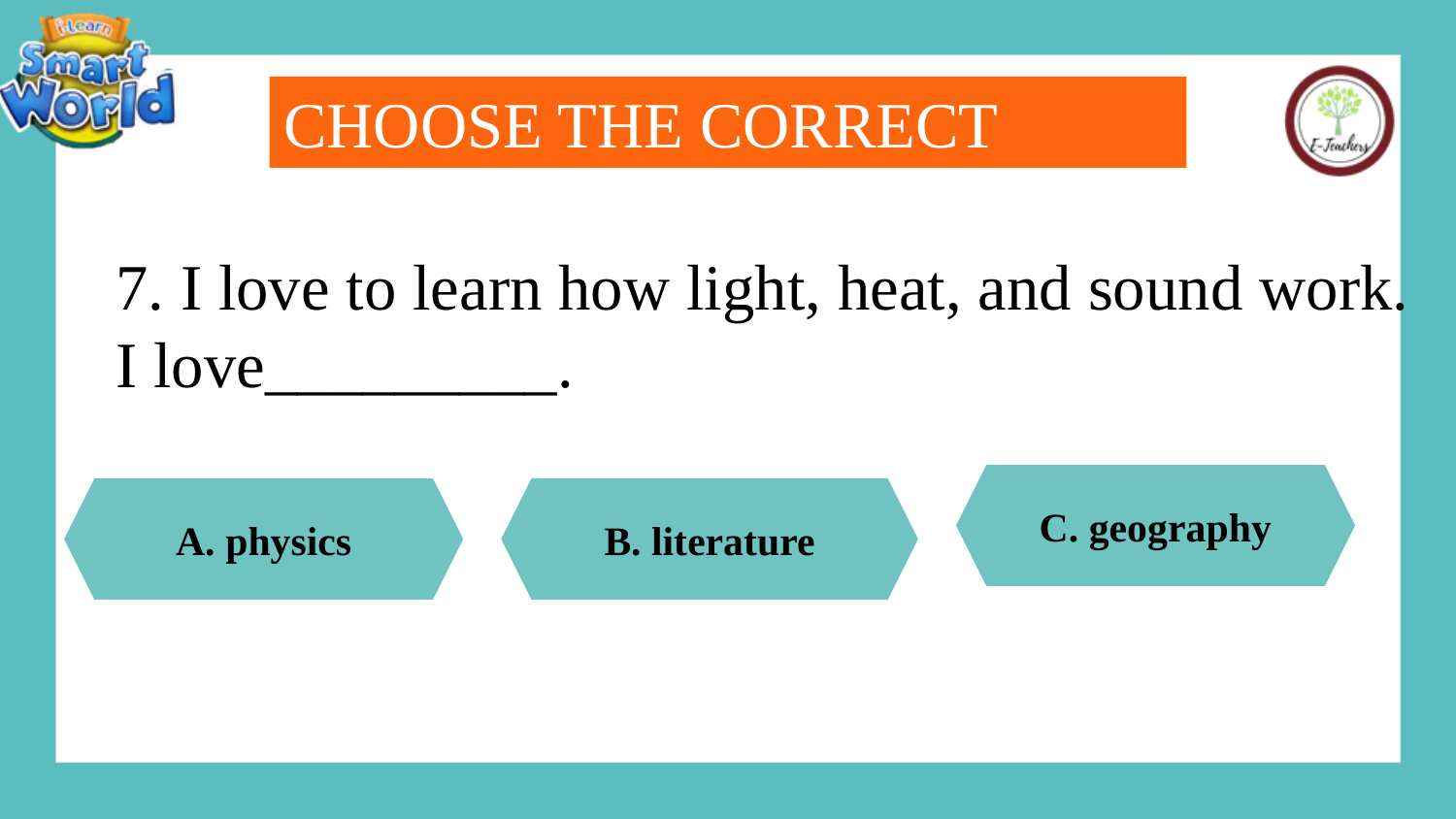

CHOOSE THE CORRECT ANSWER
7. I love to learn how light, heat, and sound work. I love_________.
C. geography
B. literature
A. physics